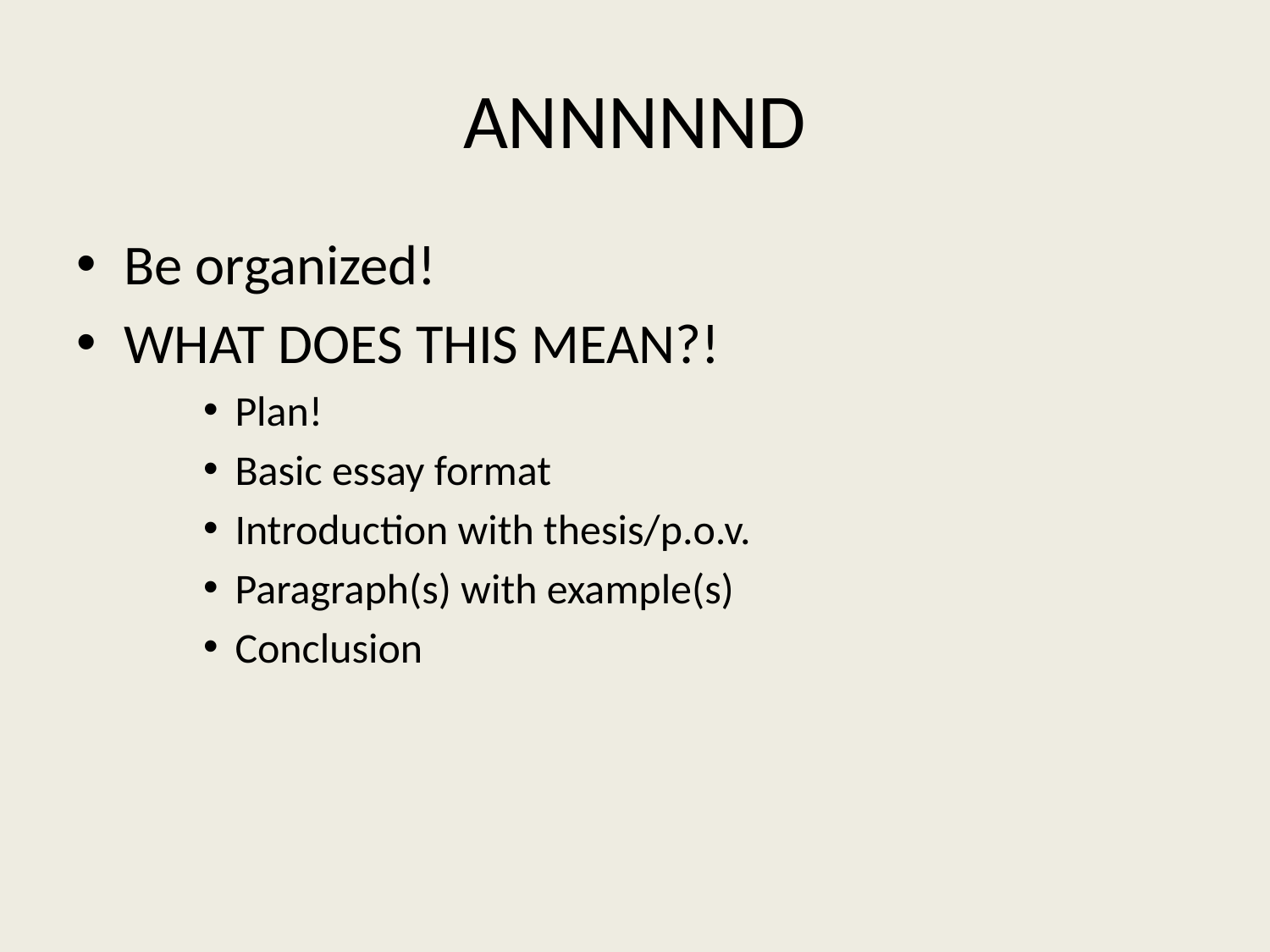

# ANNNNND
Be organized!
WHAT DOES THIS MEAN?!
Plan!
Basic essay format
Introduction with thesis/p.o.v.
Paragraph(s) with example(s)
Conclusion